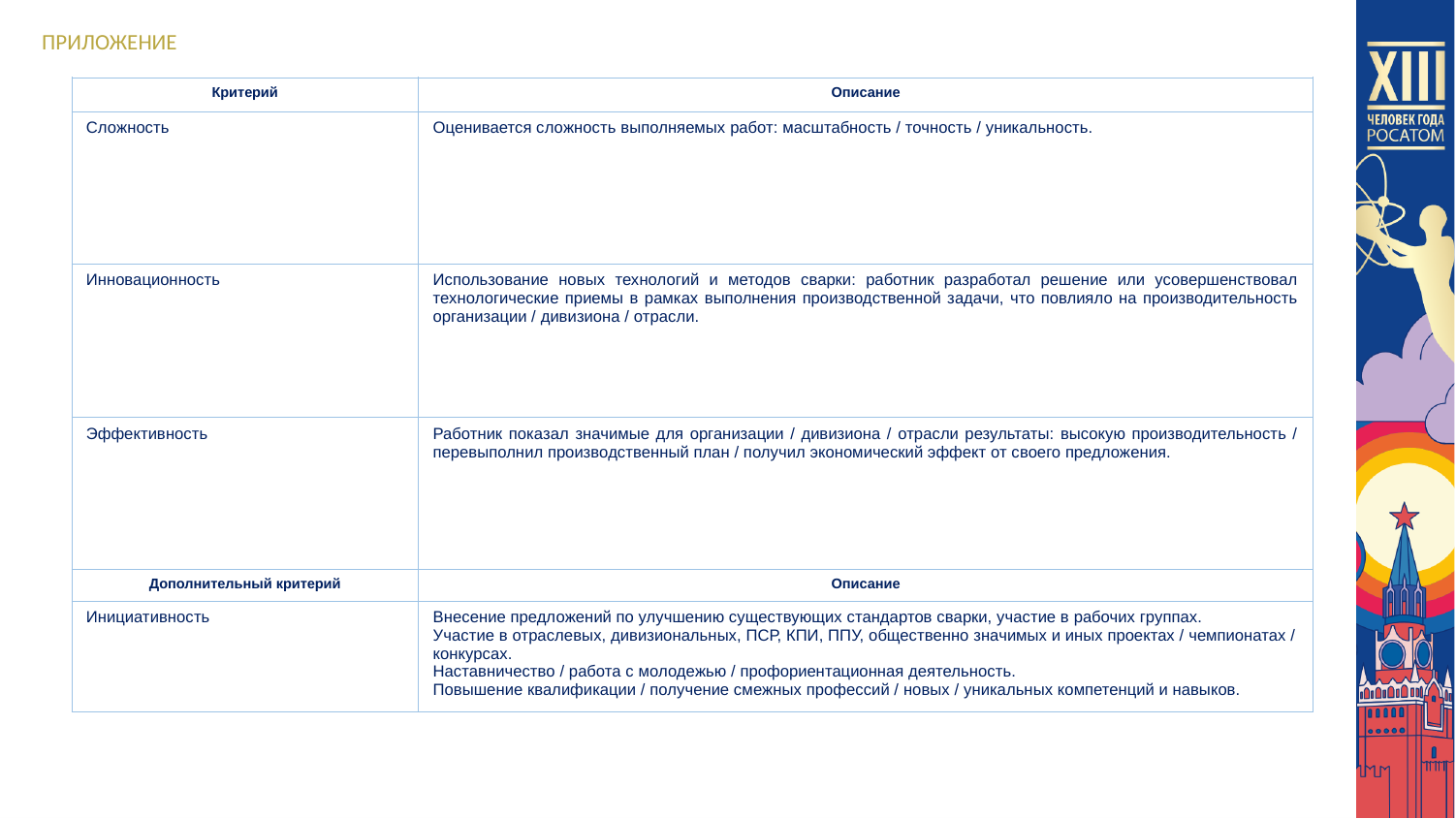

ПРИЛОЖЕНИЕ
| Критерий | Описание |
| --- | --- |
| Сложность | Оценивается сложность выполняемых работ: масштабность / точность / уникальность. |
| Инновационность | Использование новых технологий и методов сварки: работник разработал решение или усовершенствовал технологические приемы в рамках выполнения производственной задачи, что повлияло на производительность организации / дивизиона / отрасли. |
| Эффективность | Работник показал значимые для организации / дивизиона / отрасли результаты: высокую производительность / перевыполнил производственный план / получил экономический эффект от своего предложения. |
| Дополнительный критерий | Описание |
| Инициативность | Внесение предложений по улучшению существующих стандартов сварки, участие в рабочих группах. Участие в отраслевых, дивизиональных, ПСР, КПИ, ППУ, общественно значимых и иных проектах / чемпионатах / конкурсах. Наставничество / работа с молодежью / профориентационная деятельность. Повышение квалификации / получение смежных профессий / новых / уникальных компетенций и навыков. |